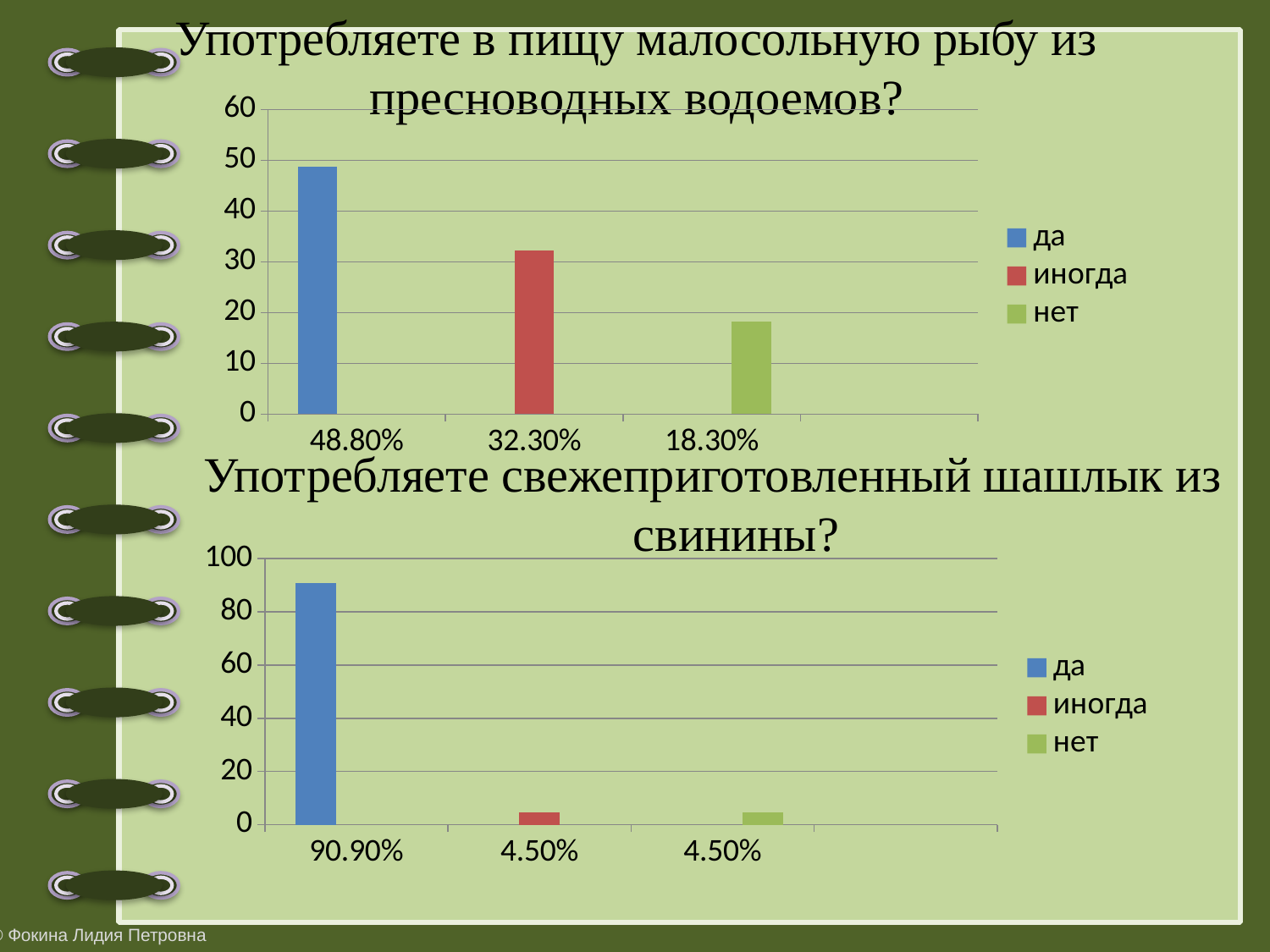

# Употребляете в пищу малосольную рыбу из пресноводных водоемов?

### Chart

| Category | да | иногда | нет |
|---|---|---|---|
| 0.48800000000000027 | 48.8 | None | None |
| 0.32300000000000023 | None | 32.300000000000004 | None |
| 0.18300000000000011 | None | None | 18.3 |
|  | None | None | None |
Употребляете свежеприготовленный шашлык из свинины?

### Chart

| Category | да | иногда | нет |
|---|---|---|---|
| 0.90900000000000003 | 90.9 | None | None |
| 4.5000000000000012E-2 | None | 4.5 | None |
| 4.5000000000000012E-2 | None | None | 4.5 |
|  | None | None | None |